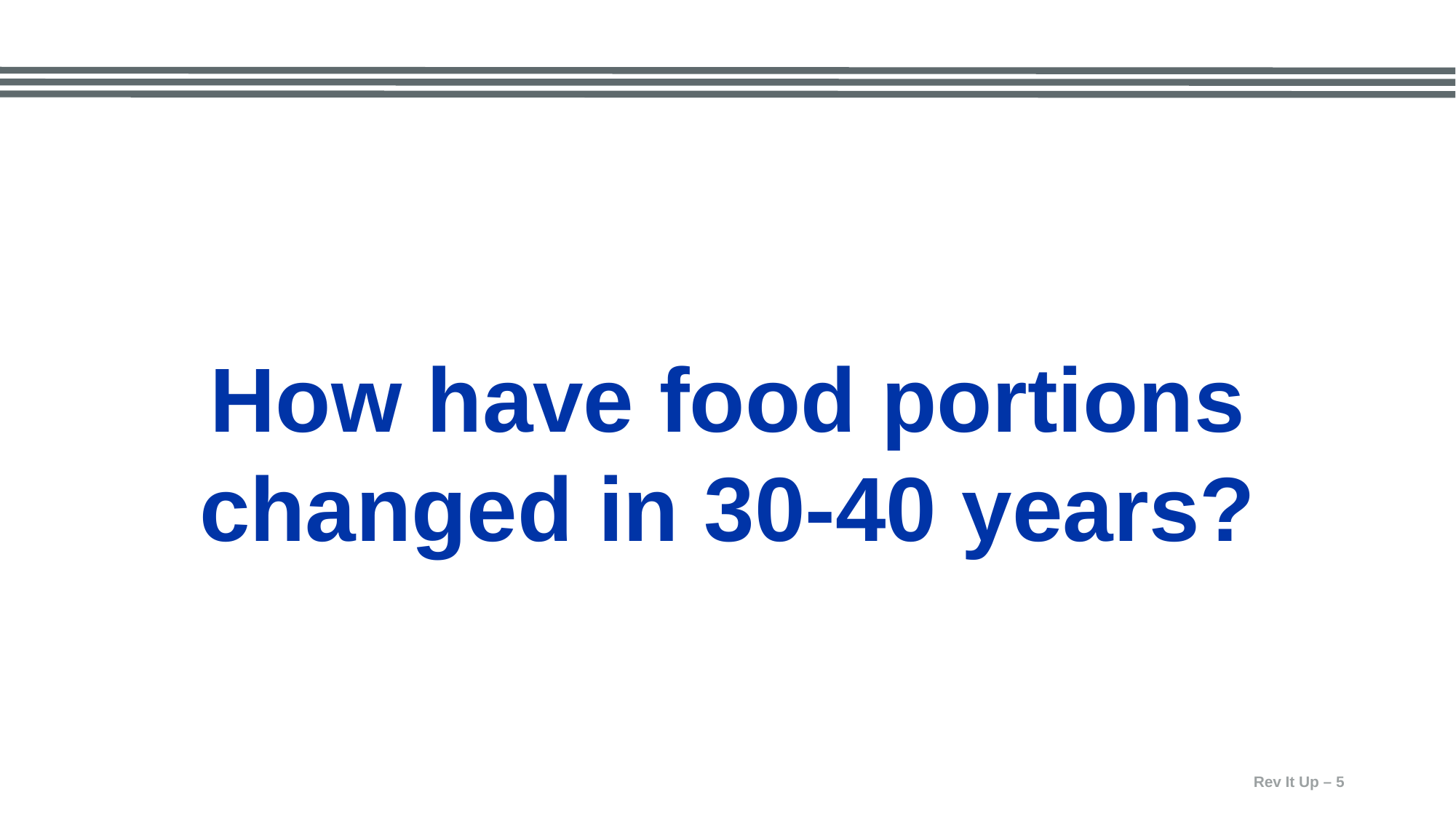

# How have food portions changed in 30-40 years?
Rev It Up – 5